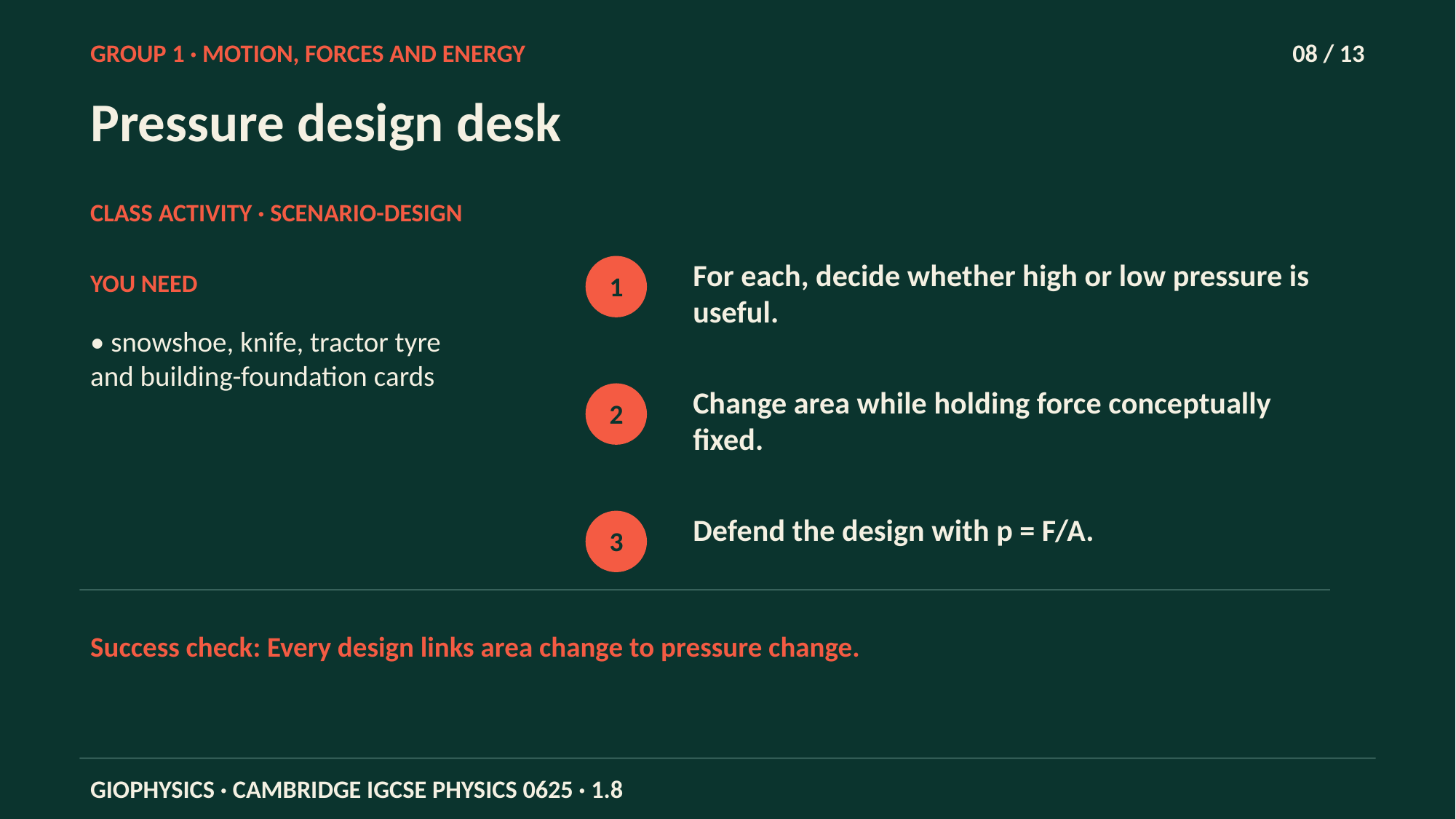

GROUP 1 · MOTION, FORCES AND ENERGY
08 / 13
Pressure design desk
CLASS ACTIVITY · SCENARIO-DESIGN
For each, decide whether high or low pressure is useful.

YOU NEED
1
• snowshoe, knife, tractor tyre and building-foundation cards
Change area while holding force conceptually fixed.

2
Defend the design with p = F/A.

3

Success check: Every design links area change to pressure change.

GIOPHYSICS · CAMBRIDGE IGCSE PHYSICS 0625 · 1.8